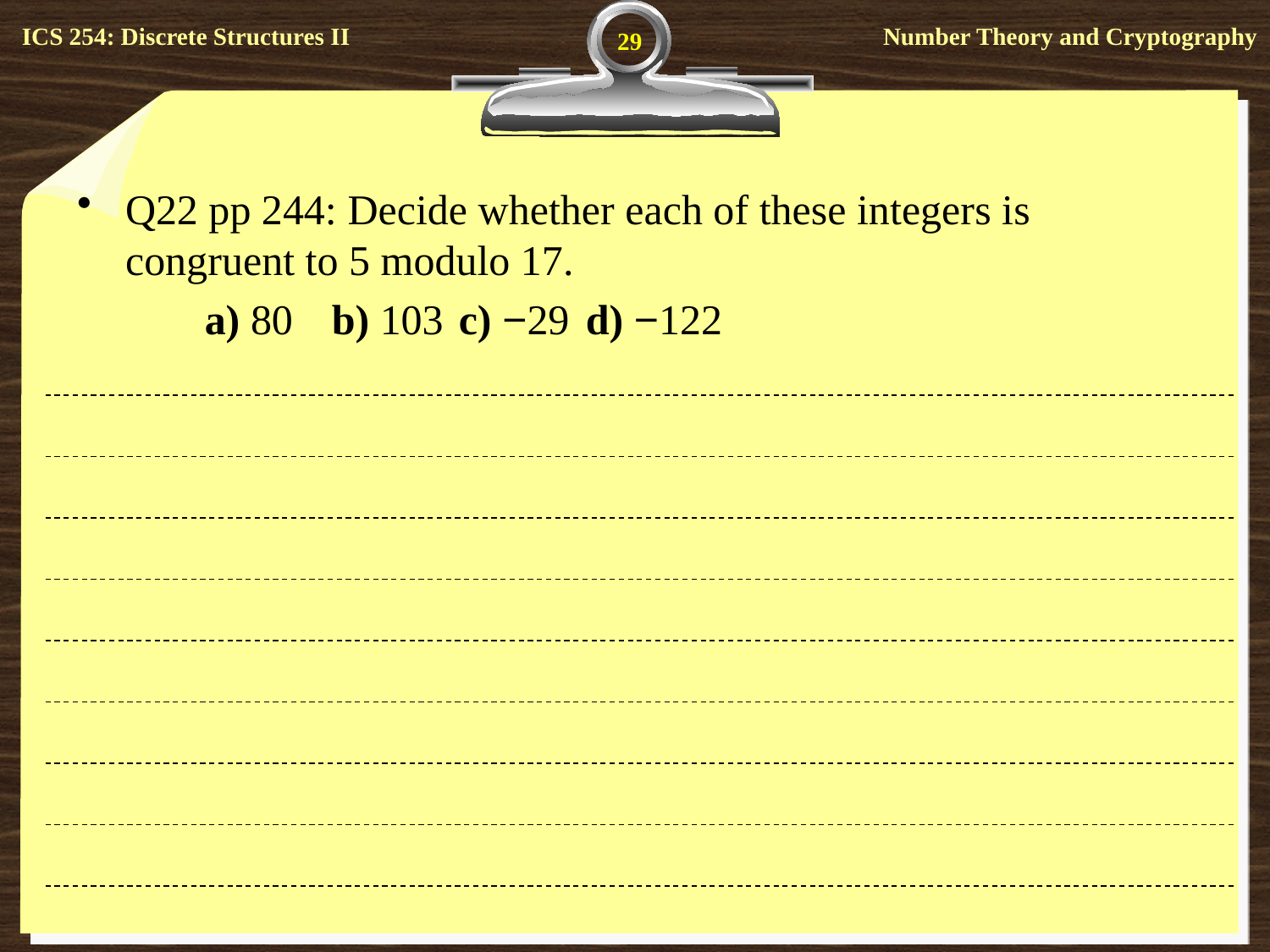

29
Q22 pp 244: Decide whether each of these integers is congruent to 5 modulo 17.
	a) 80 	b) 103	c) −29 	d) −122